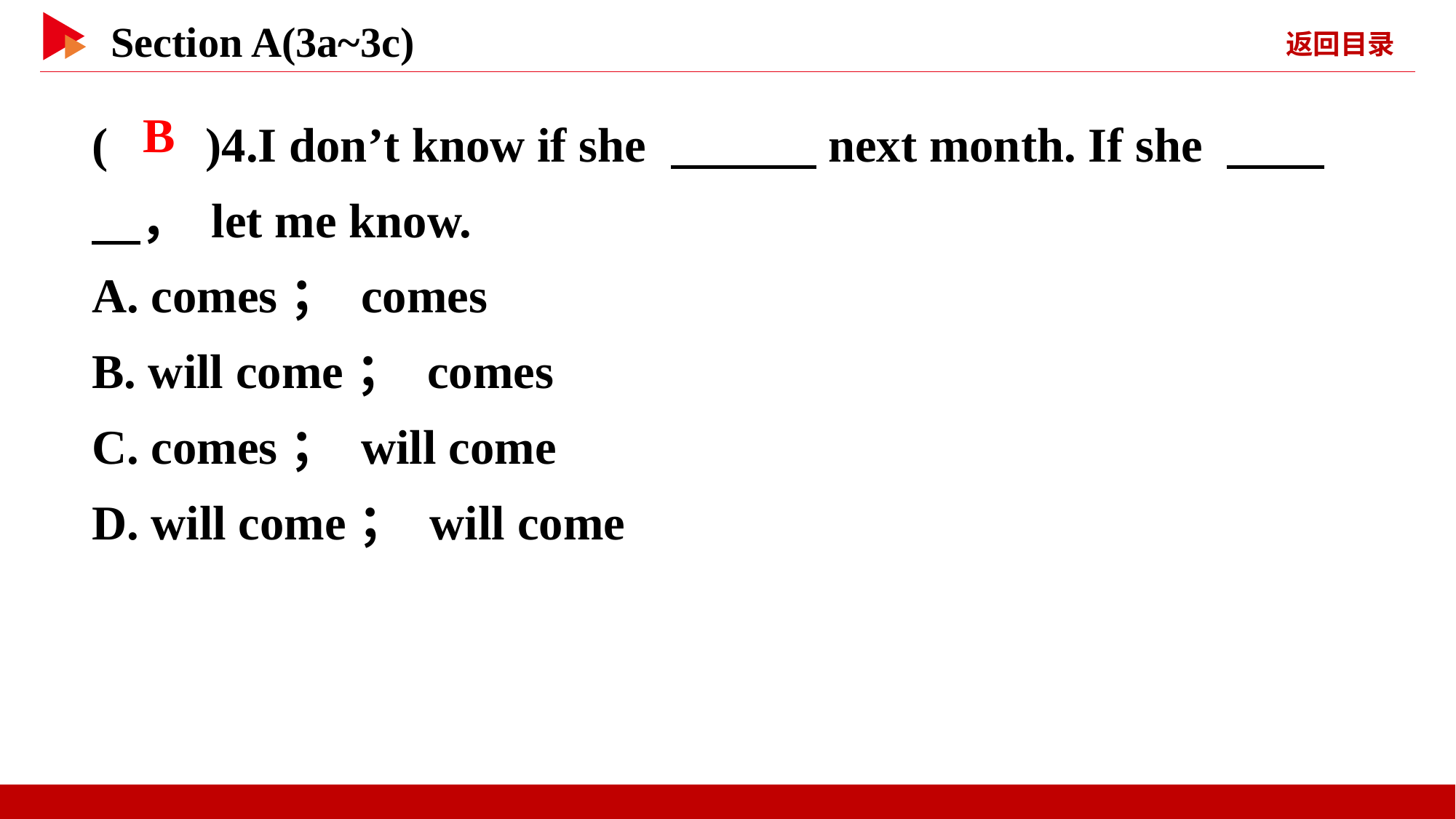

(        )4.I don’t know if she 　　　next month. If she 　　　， let me know.
A. comes； comes
B. will come； comes
C. comes； will come
D. will come； will come
   B